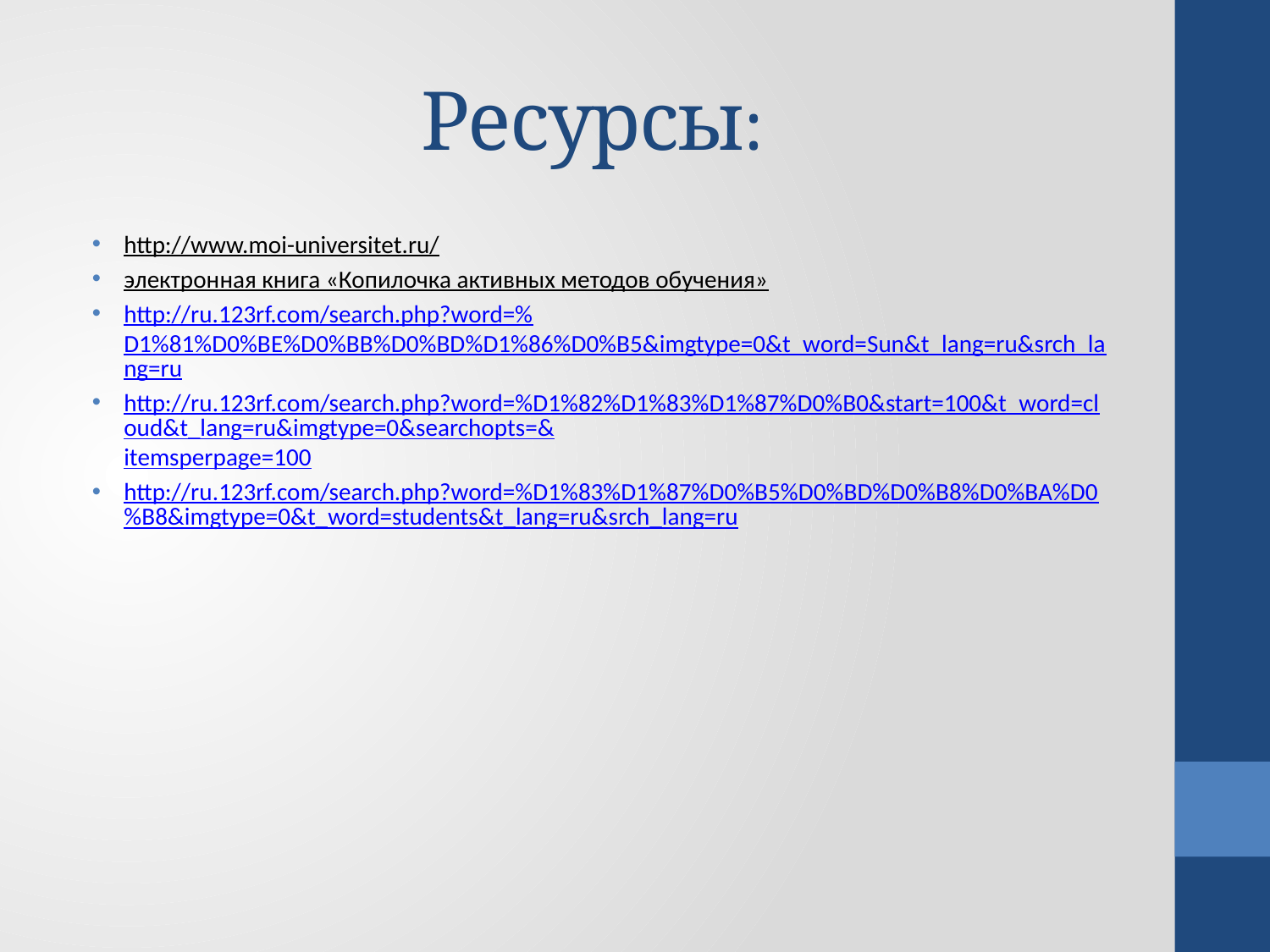

# Ресурсы:
http://www.moi-universitet.ru/
электронная книга «Копилочка активных методов обучения»
http://ru.123rf.com/search.php?word=%D1%81%D0%BE%D0%BB%D0%BD%D1%86%D0%B5&imgtype=0&t_word=Sun&t_lang=ru&srch_lang=ru
http://ru.123rf.com/search.php?word=%D1%82%D1%83%D1%87%D0%B0&start=100&t_word=cloud&t_lang=ru&imgtype=0&searchopts=&itemsperpage=100
http://ru.123rf.com/search.php?word=%D1%83%D1%87%D0%B5%D0%BD%D0%B8%D0%BA%D0%B8&imgtype=0&t_word=students&t_lang=ru&srch_lang=ru